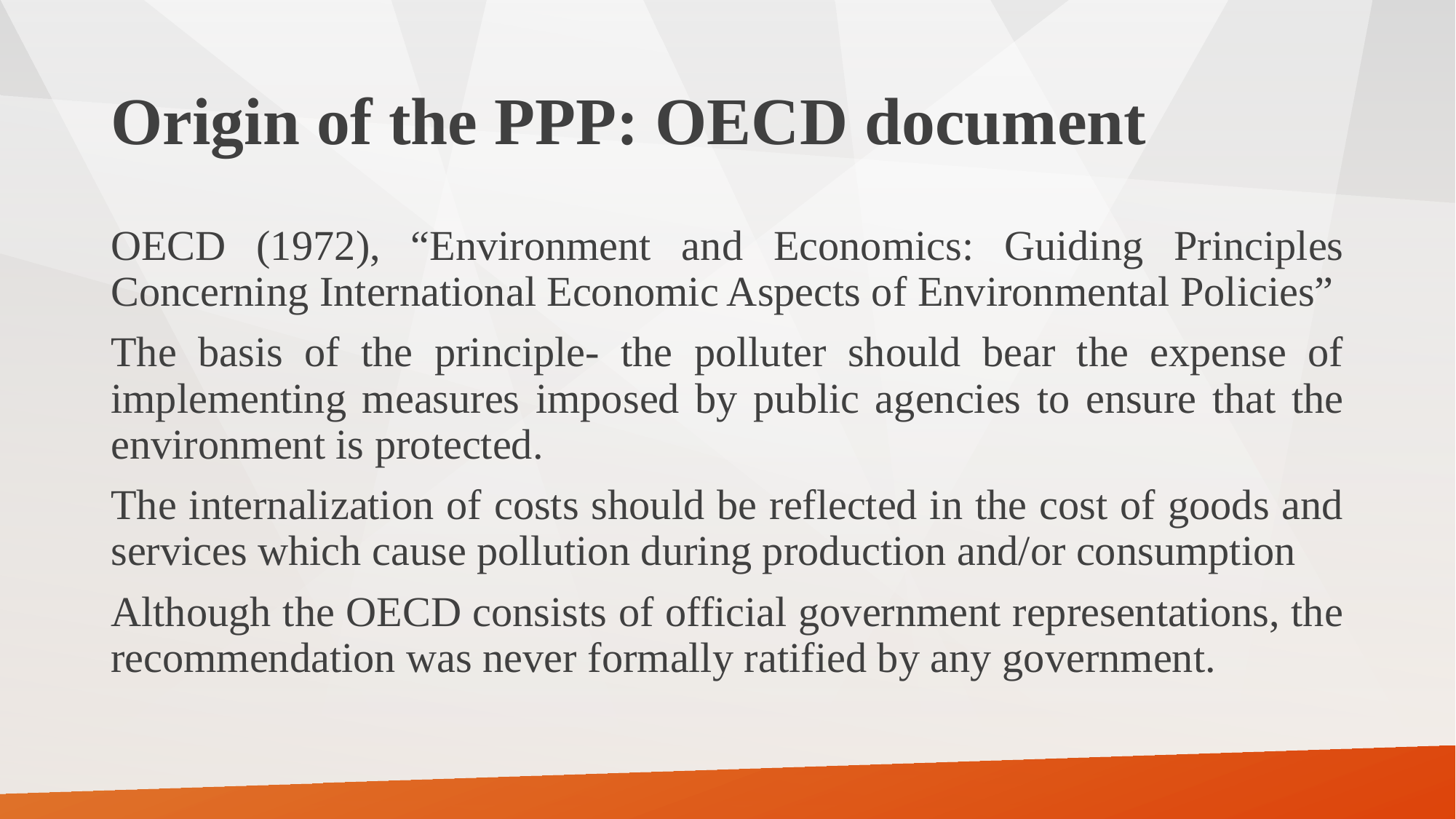

# Origin of the PPP: OECD document
OECD (1972), “Environment and Economics: Guiding Principles Concerning International Economic Aspects of Environmental Policies”
The basis of the principle- the polluter should bear the expense of implementing measures imposed by public agencies to ensure that the environment is protected.
The internalization of costs should be reflected in the cost of goods and services which cause pollution during production and/or consumption
Although the OECD consists of official government representations, the recommendation was never formally ratified by any government.